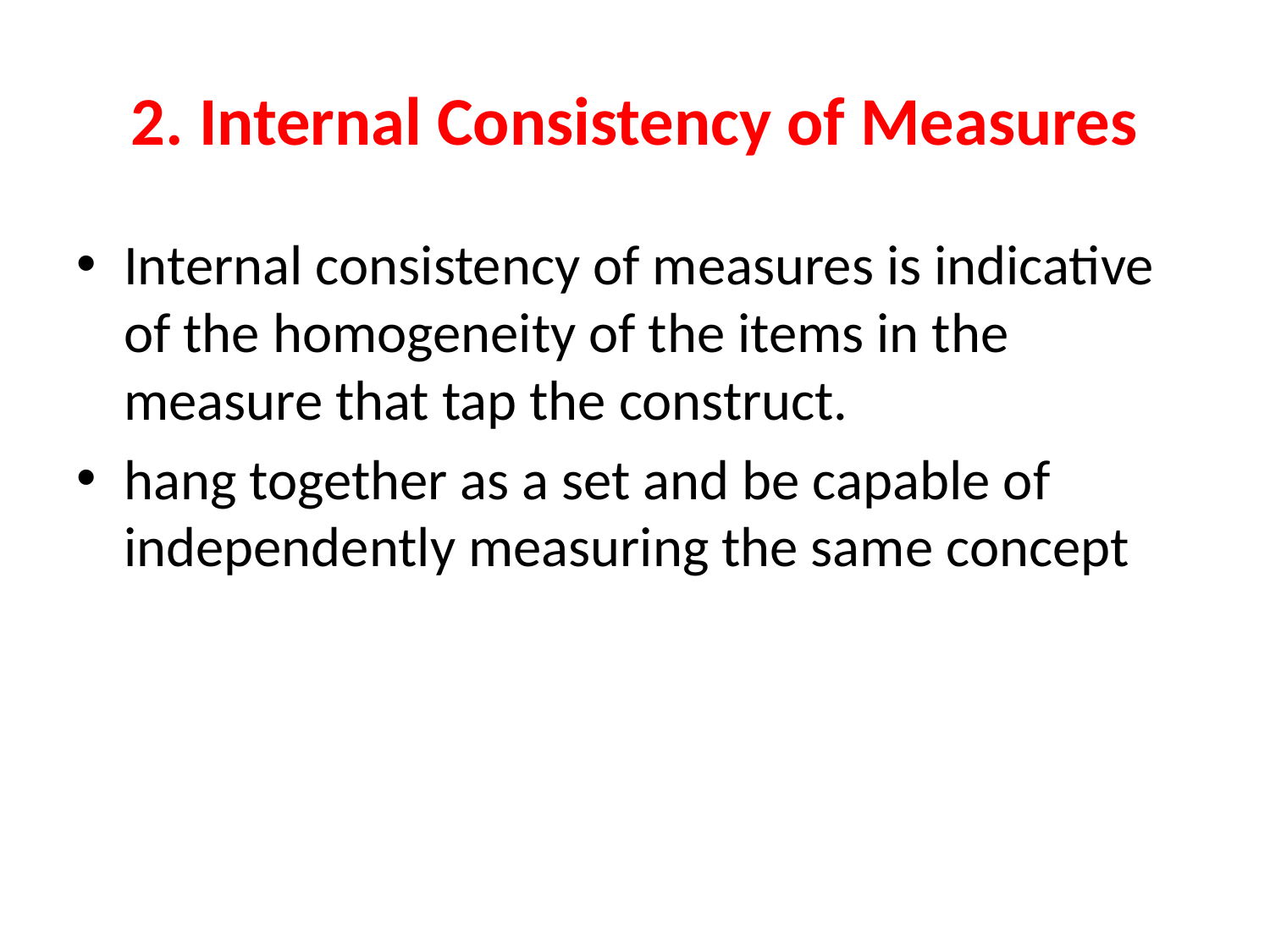

# 2. Internal Consistency of Measures
Internal consistency of measures is indicative of the homogeneity of the items in the measure that tap the construct.
hang together as a set and be capable of independently measuring the same concept